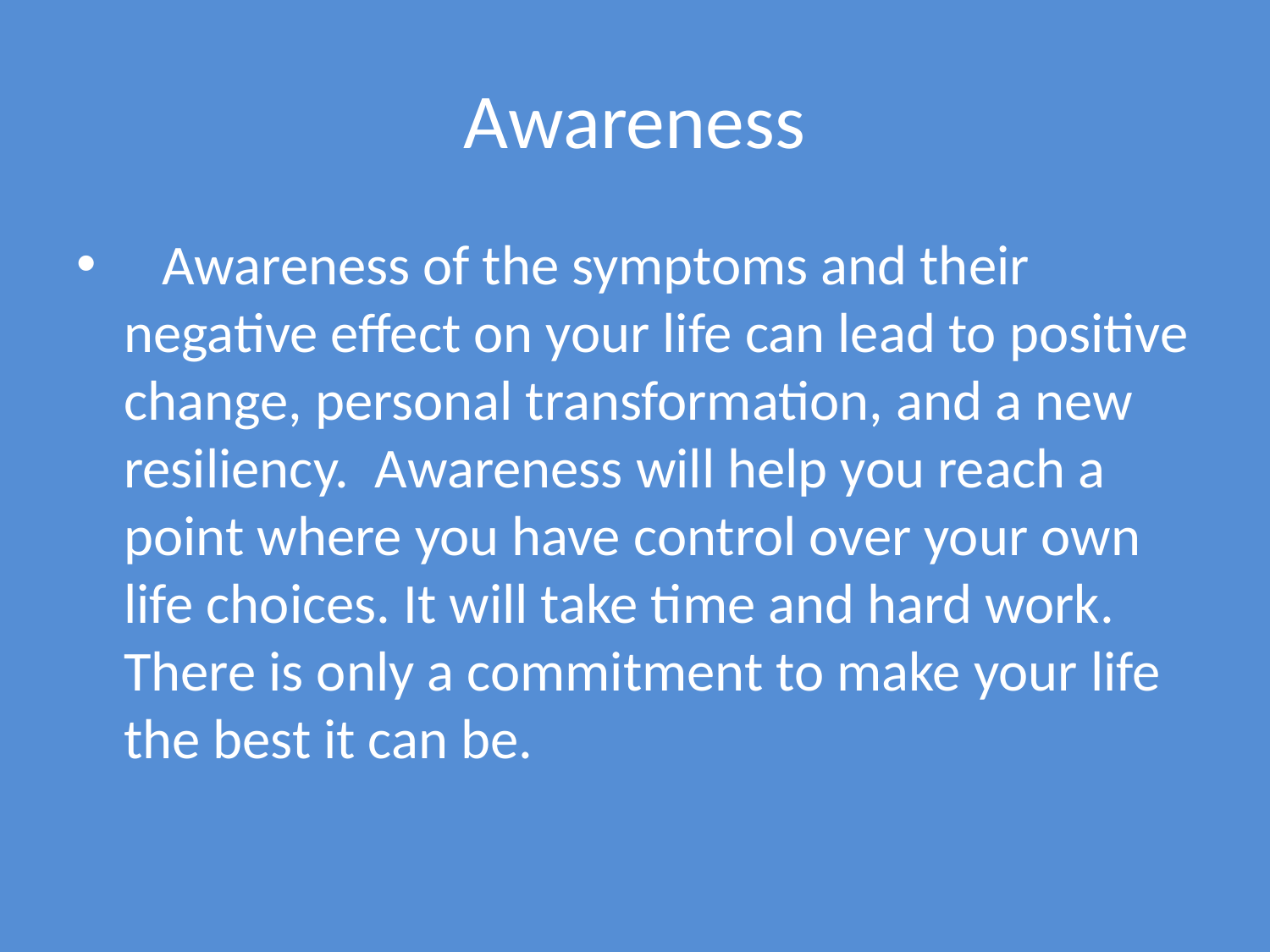

# Awareness
   Awareness of the symptoms and their negative effect on your life can lead to positive change, personal transformation, and a new resiliency.  Awareness will help you reach a point where you have control over your own life choices. It will take time and hard work. There is only a commitment to make your life the best it can be.